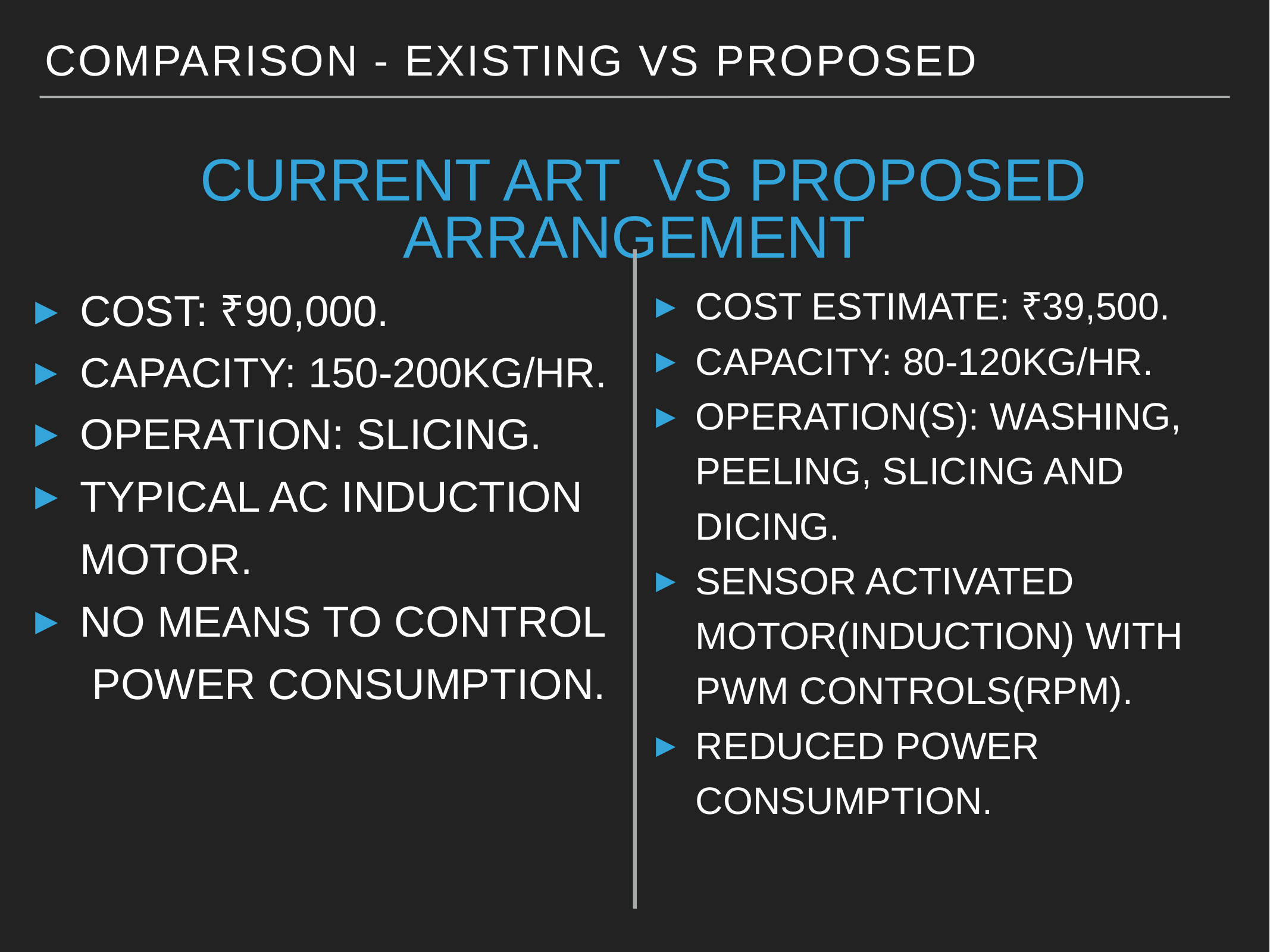

Comparison - EXISTING VS PROPOSED
# Current Art  vs proposed arrangement

COST: ₹90,000.
CAPACITY: 150-200KG/HR.
OPERATION: SLICING.
TYPICAL AC INDUCTION MOTOR.
NO MEANS TO CONTROL  POWER CONSUMPTION.
COST ESTIMATE: ₹39,500.
CAPACITY: 80-120KG/HR.
OPERATION(S): WASHING, PEELING, SLICING AND DICING.
SENSOR ACTIVATED MOTOR(INDUCTION) WITH PWM CONTROLS(RPM).
REDUCED POWER CONSUMPTION.